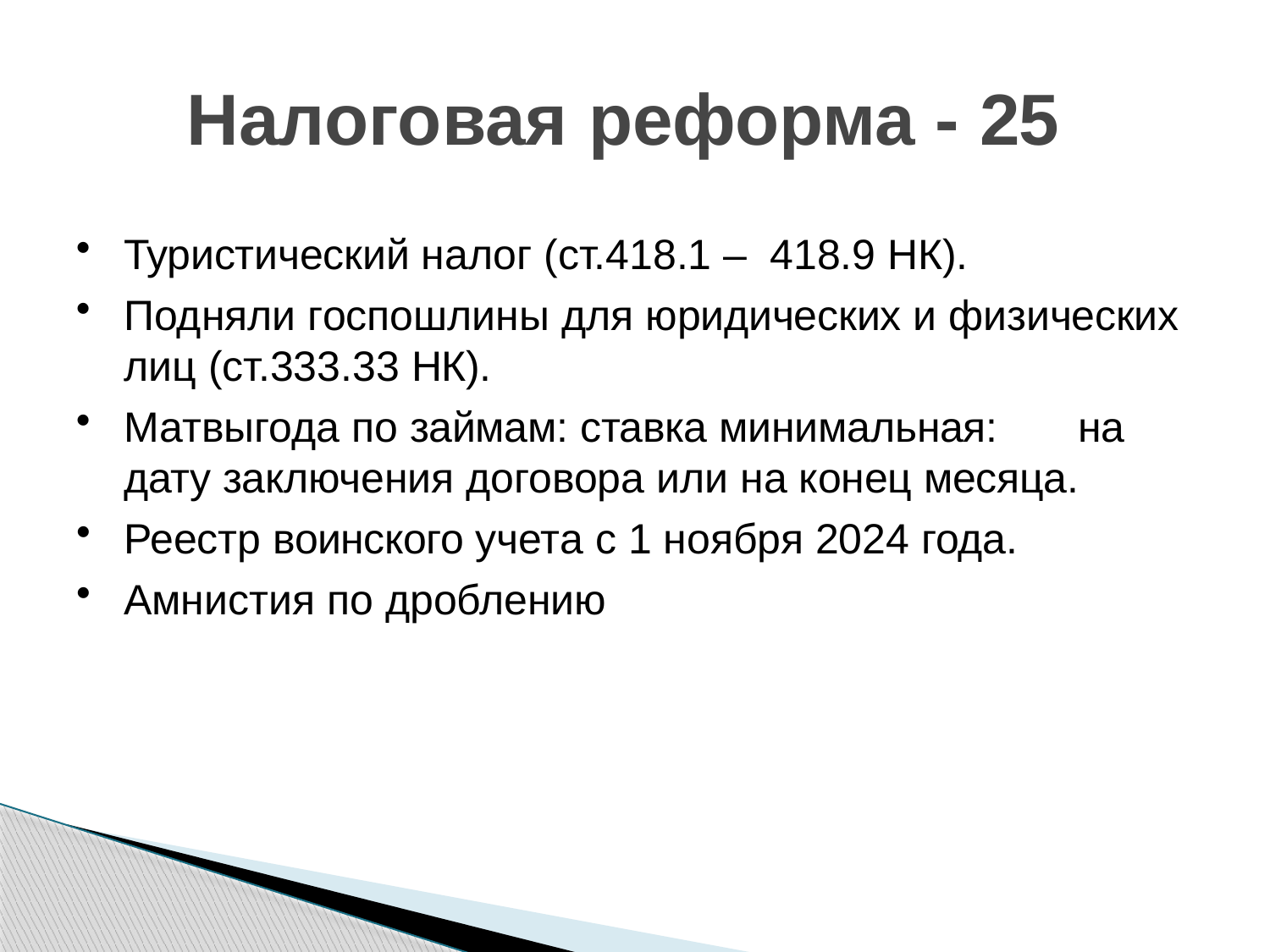

# Налоговая реформа - 25
Туристический налог (ст.418.1 – 418.9 НК).
Подняли госпошлины для юридических и физических лиц (ст.333.33 НК).
Матвыгода по займам: ставка минимальная:	на дату заключения договора или на конец месяца.
Реестр воинского учета с 1 ноября 2024 года.
Амнистия по дроблению